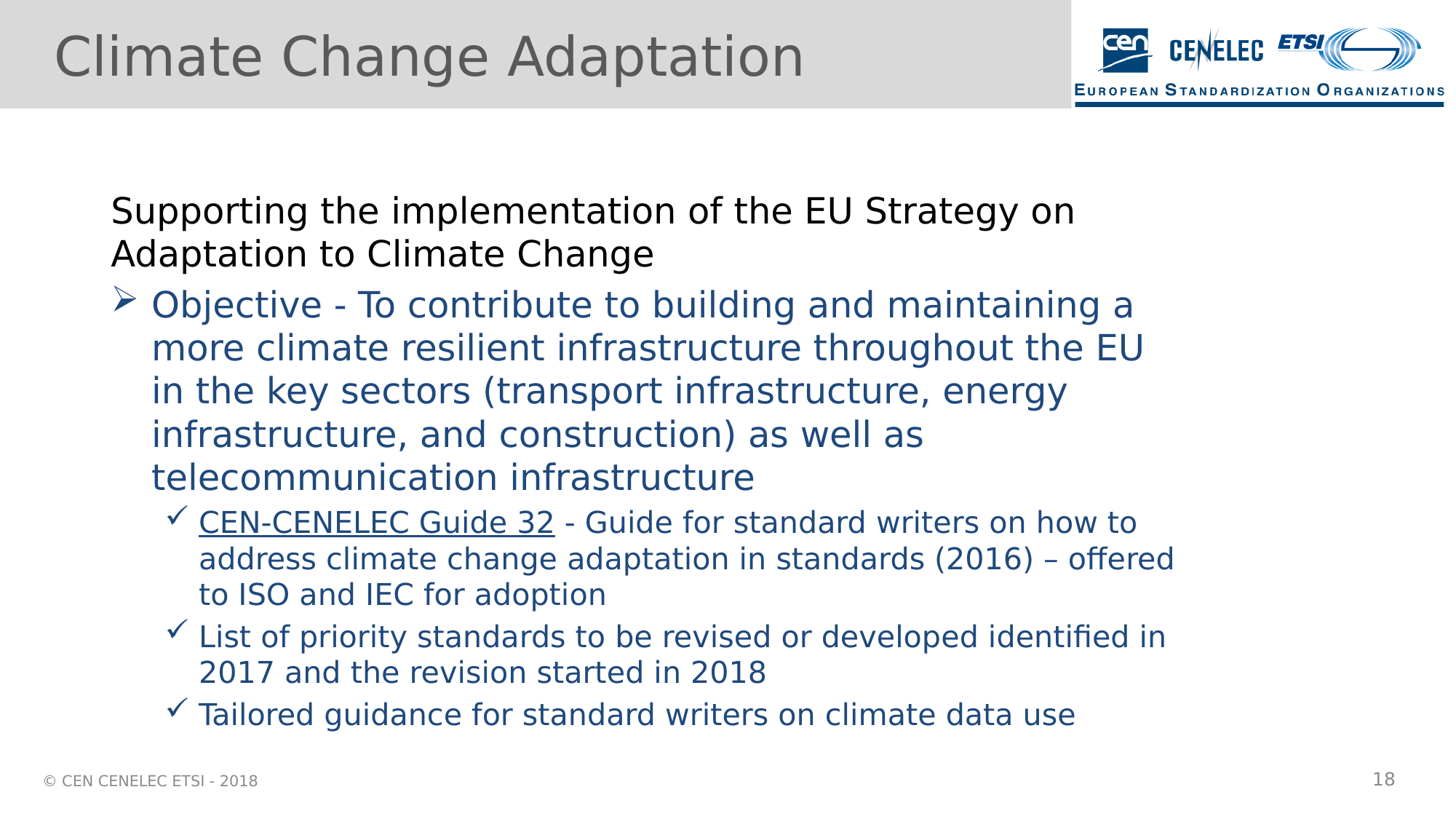

# Climate Change Adaptation
Supporting the implementation of the EU Strategy on Adaptation to Climate Change
Objective - To contribute to building and maintaining a more climate resilient infrastructure throughout the EU in the key sectors (transport infrastructure, energy infrastructure, and construction) as well as telecommunication infrastructure
CEN-CENELEC Guide 32 - Guide for standard writers on how to address climate change adaptation in standards (2016) – offered to ISO and IEC for adoption
List of priority standards to be revised or developed identified in 2017 and the revision started in 2018
Tailored guidance for standard writers on climate data use

18
© CEN CENELEC ETSI - 2018